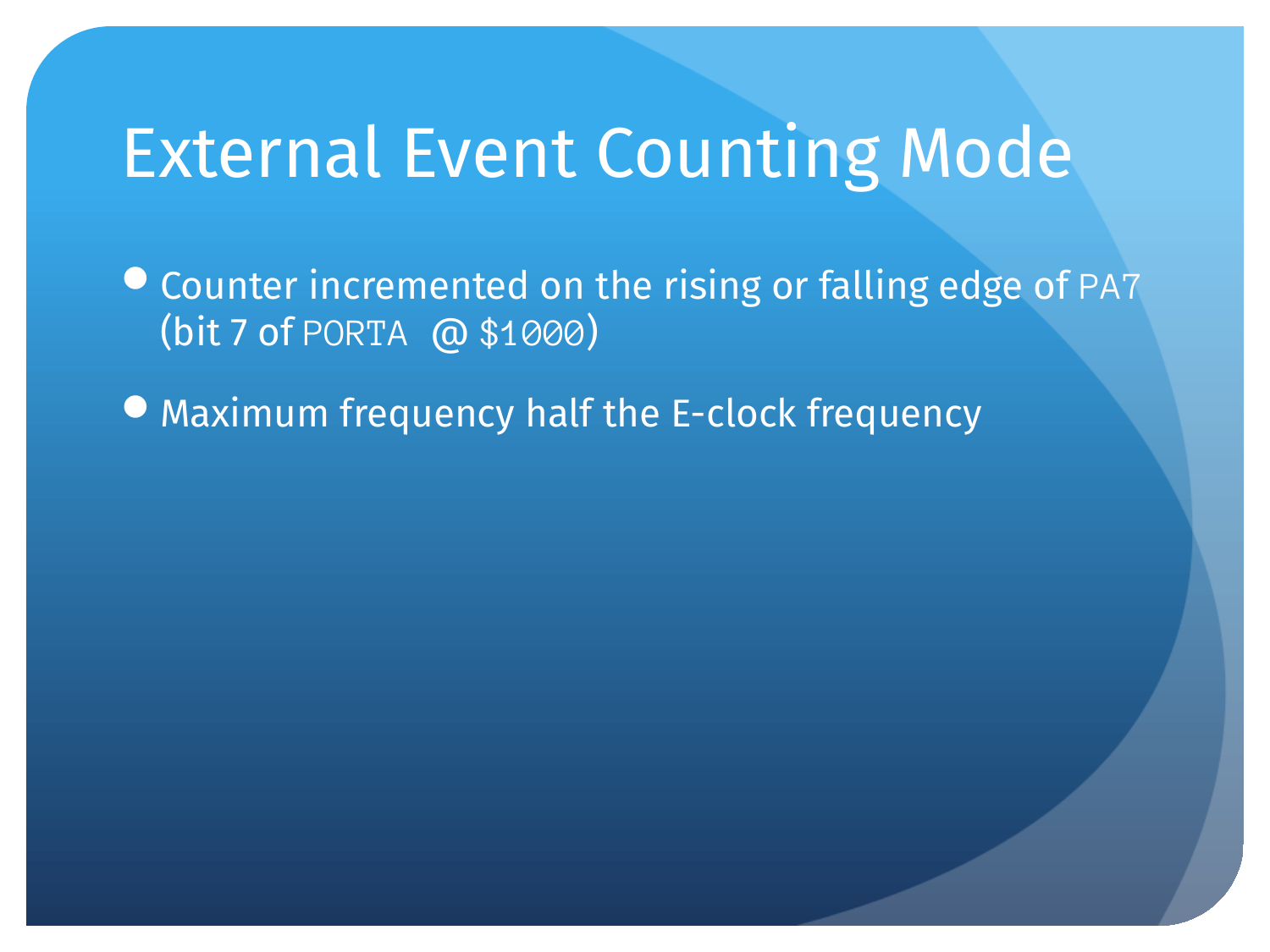

# External Event Counting Mode
Counter incremented on the rising or falling edge of PA7 (bit 7 of PORTA @ $1000)
Maximum frequency half the E-clock frequency